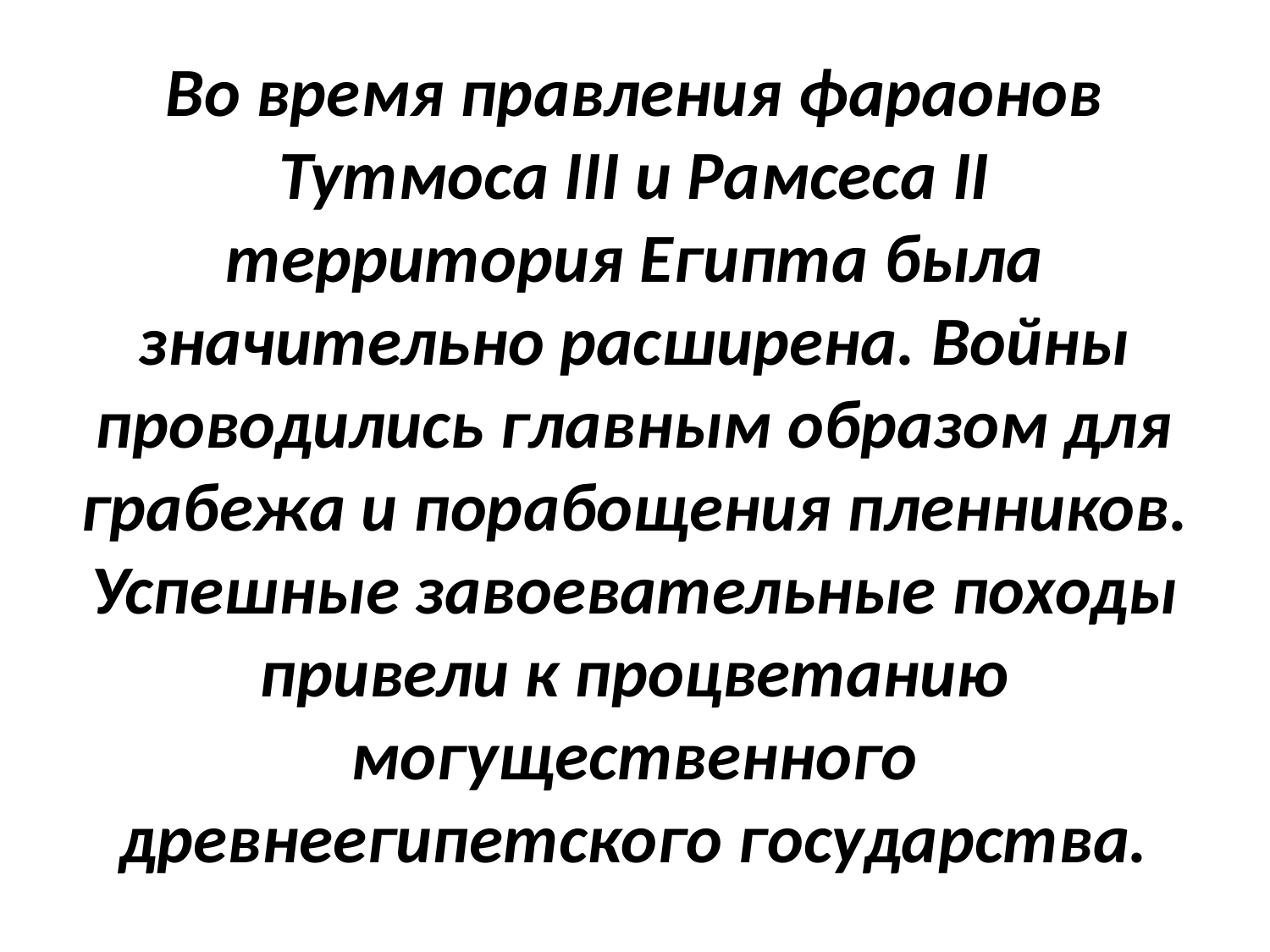

# Во время правления фараонов Тутмоса III и Рамсеса II территория Египта была значительно расширена. Войны проводились главным образом для грабежа и порабощения пленников. Успешные завоевательные походы привели к процветанию могущественного древнеегипетского государства.